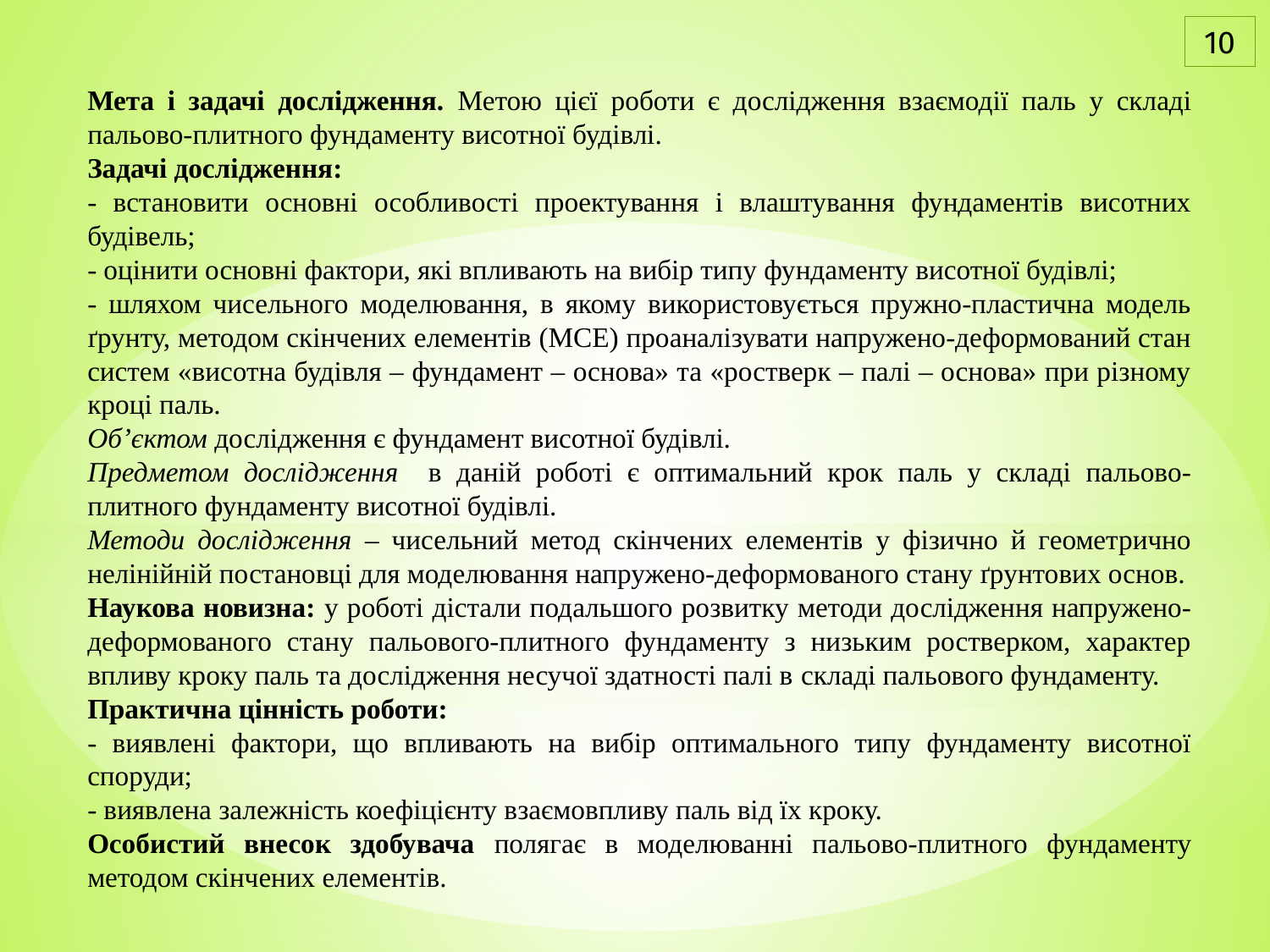

10
Мета і задачі дослідження. Метою цієї роботи є дослідження взаємодії паль у складі пальово-плитного фундаменту висотної будівлі.
Задачі дослідження:
- встановити основні особливості проектування і влаштування фундаментів висотних будівель;
- оцінити основні фактори, які впливають на вибір типу фундаменту висотної будівлі;
- шляхом чисельного моделювання, в якому використовується пружно-пластична модель ґрунту, методом скінчених елементів (МСЕ) проаналізувати напружено-деформований стан систем «висотна будівля – фундамент – основа» та «ростверк – палі – основа» при різному кроці паль.
Об’єктом дослідження є фундамент висотної будівлі.
Предметом дослідження  в даній роботі є оптимальний крок паль у складі пальово-плитного фундаменту висотної будівлі.
Методи дослідження – чисельний метод скінчених елементів у фізично й геометрично нелінійній постановці для моделювання напружено-деформованого стану ґрунтових основ.
Наукова новизна: у роботі дістали подальшого розвитку методи дослідження напружено-деформованого стану пальового-плитного фундаменту з низьким ростверком, характер впливу кроку паль та дослідження несучої здатності палі в cкладі пальового фундаменту.
Практична цінність роботи:
- виявлені фактори, що впливають на вибір оптимального типу фундаменту висотної споруди;
- виявлена залежність коефіцієнту взаємовпливу паль від їх кроку.
Особистий внесок здобувача полягає в моделюванні пальово-плитного фундаменту методом скінчених елементів.